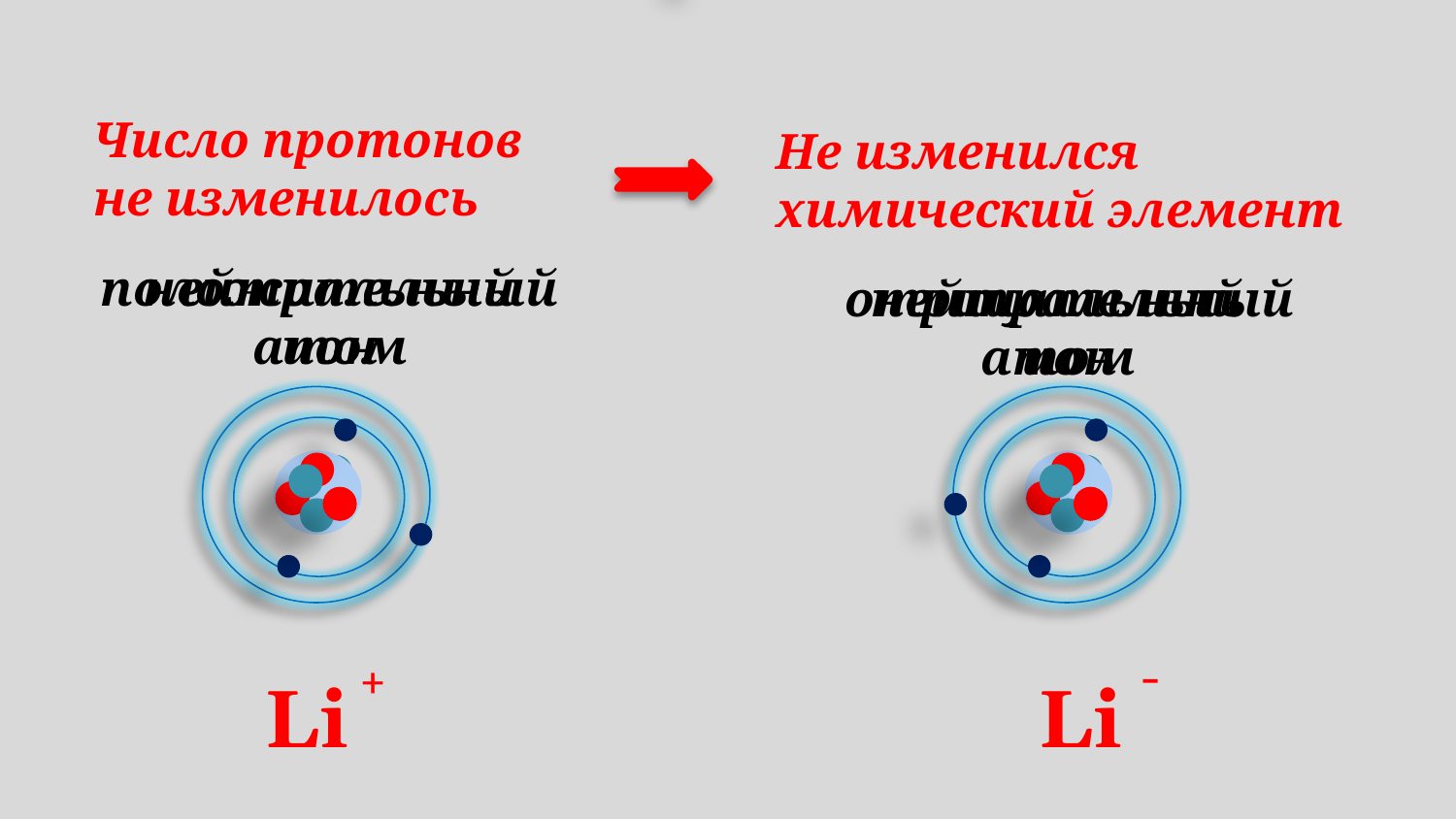

Число протонов
не изменилось
Не изменился химический элемент

положительный ион
нейтральный атом
отрицательный ион
нейтральный атом

-
+
Li
Li